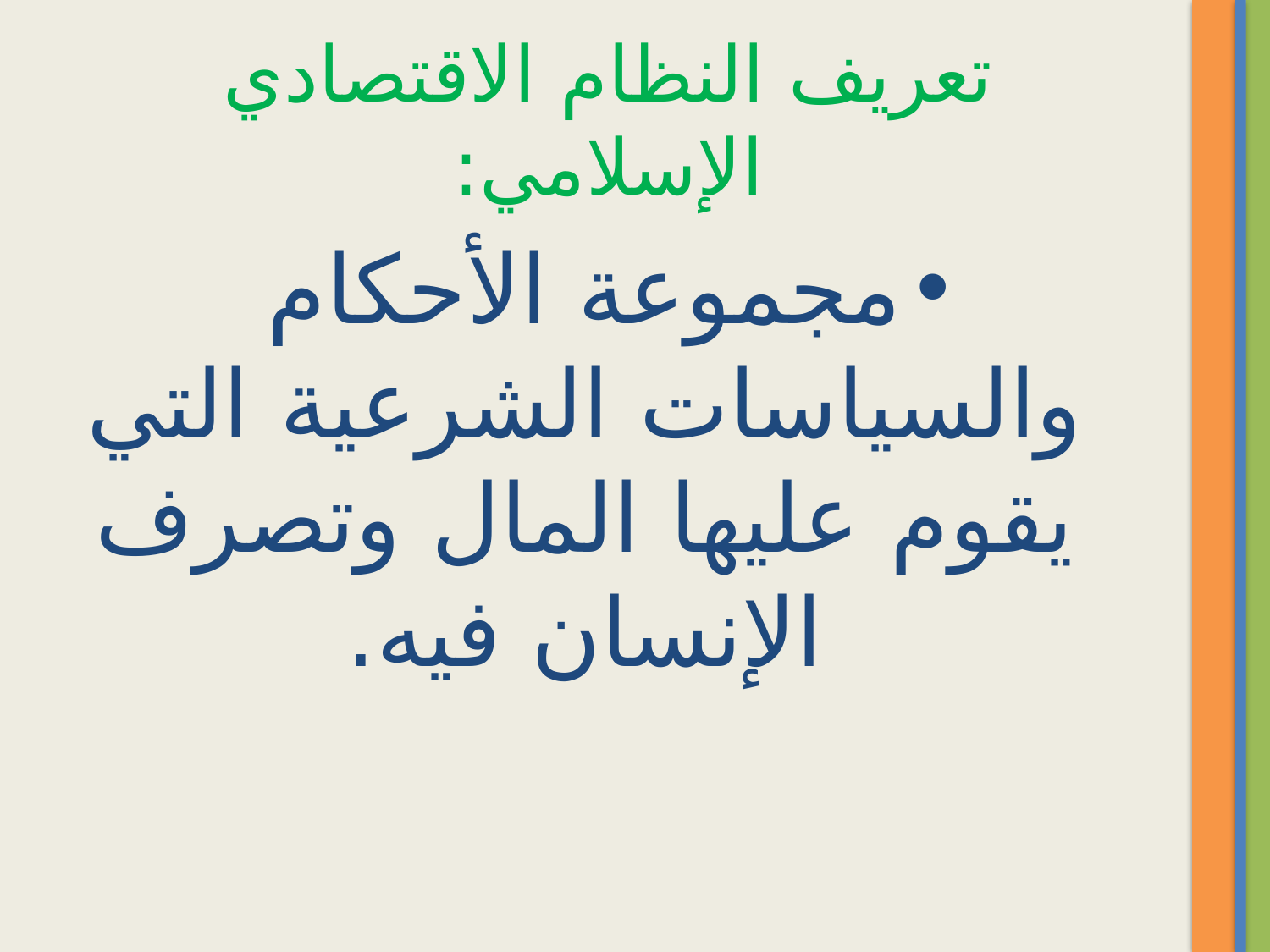

# تعريف النظام الاقتصادي الإسلامي:
مجموعة الأحكام والسياسات الشرعية التي يقوم عليها المال وتصرف الإنسان فيه.